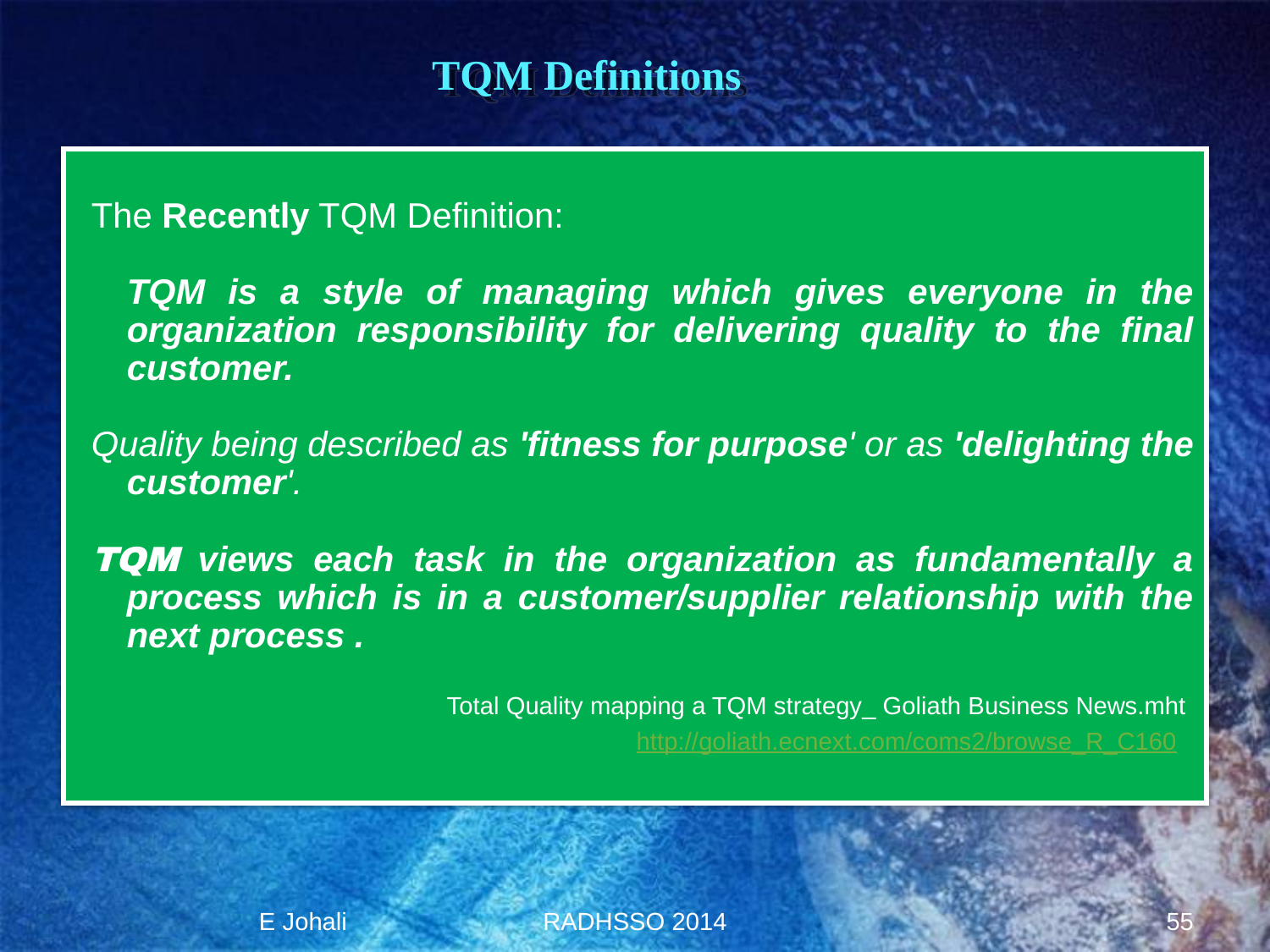

# TQM Definitions

The Recently TQM Definition:
TQM is a style of managing which gives everyone in the organization responsibility for delivering quality to the final customer.

Quality being described as 'fitness for purpose' or as 'delighting the customer'.

TQM views each task in the organization as fundamentally a process which is in a customer/supplier relationship with the next process .

Total Quality mapping a TQM strategy_ Goliath Business News.mht
http://goliath.ecnext.com/coms2/browse_R_C160
E Johali
RADHSSO 2014
55